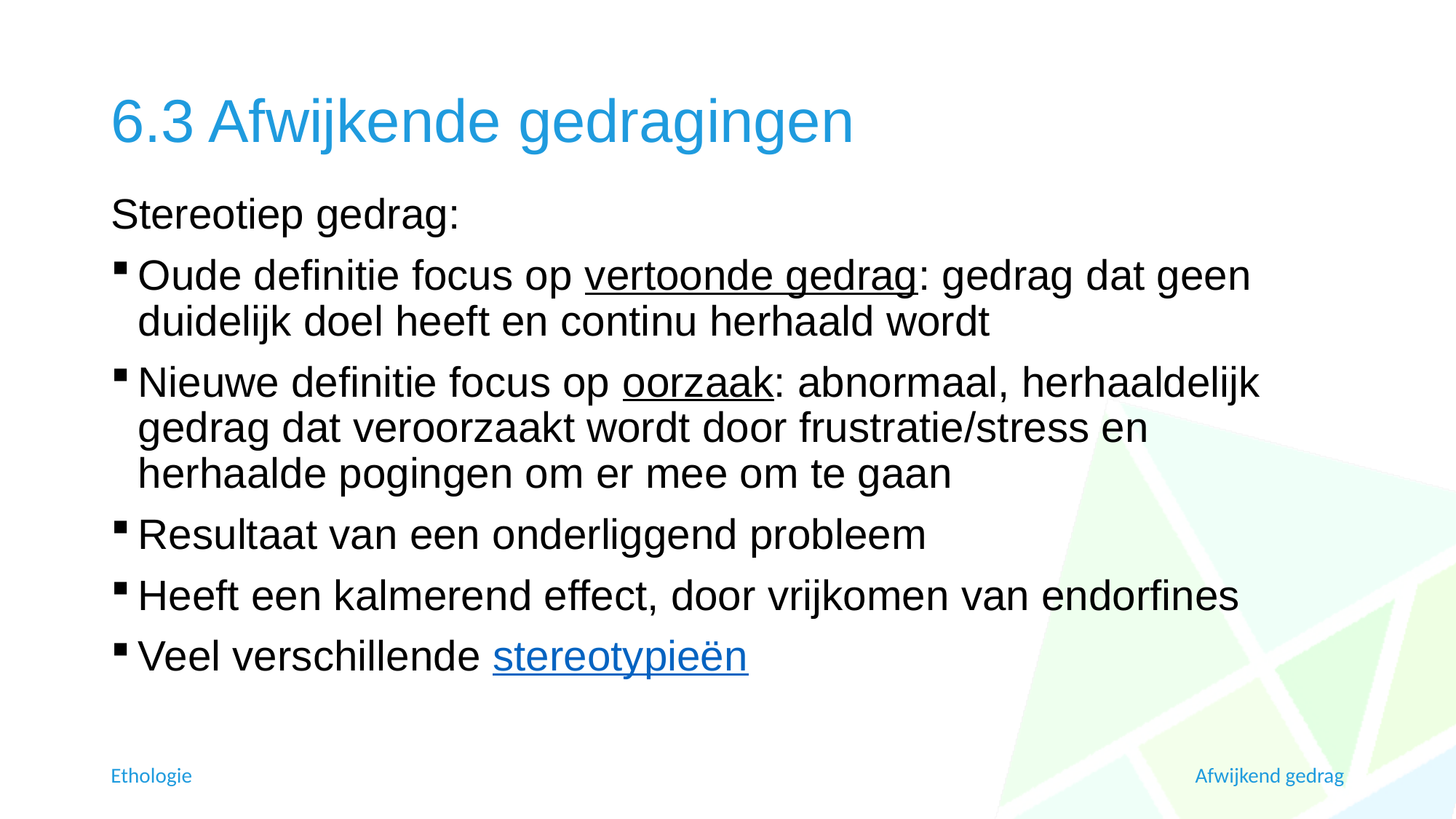

# 6.3 Afwijkende gedragingen
Stereotiep gedrag:
Oude definitie focus op vertoonde gedrag: gedrag dat geen duidelijk doel heeft en continu herhaald wordt
Nieuwe definitie focus op oorzaak: abnormaal, herhaaldelijk gedrag dat veroorzaakt wordt door frustratie/stress en herhaalde pogingen om er mee om te gaan
Resultaat van een onderliggend probleem
Heeft een kalmerend effect, door vrijkomen van endorfines
Veel verschillende stereotypieën

Ethologie
Afwijkend gedrag